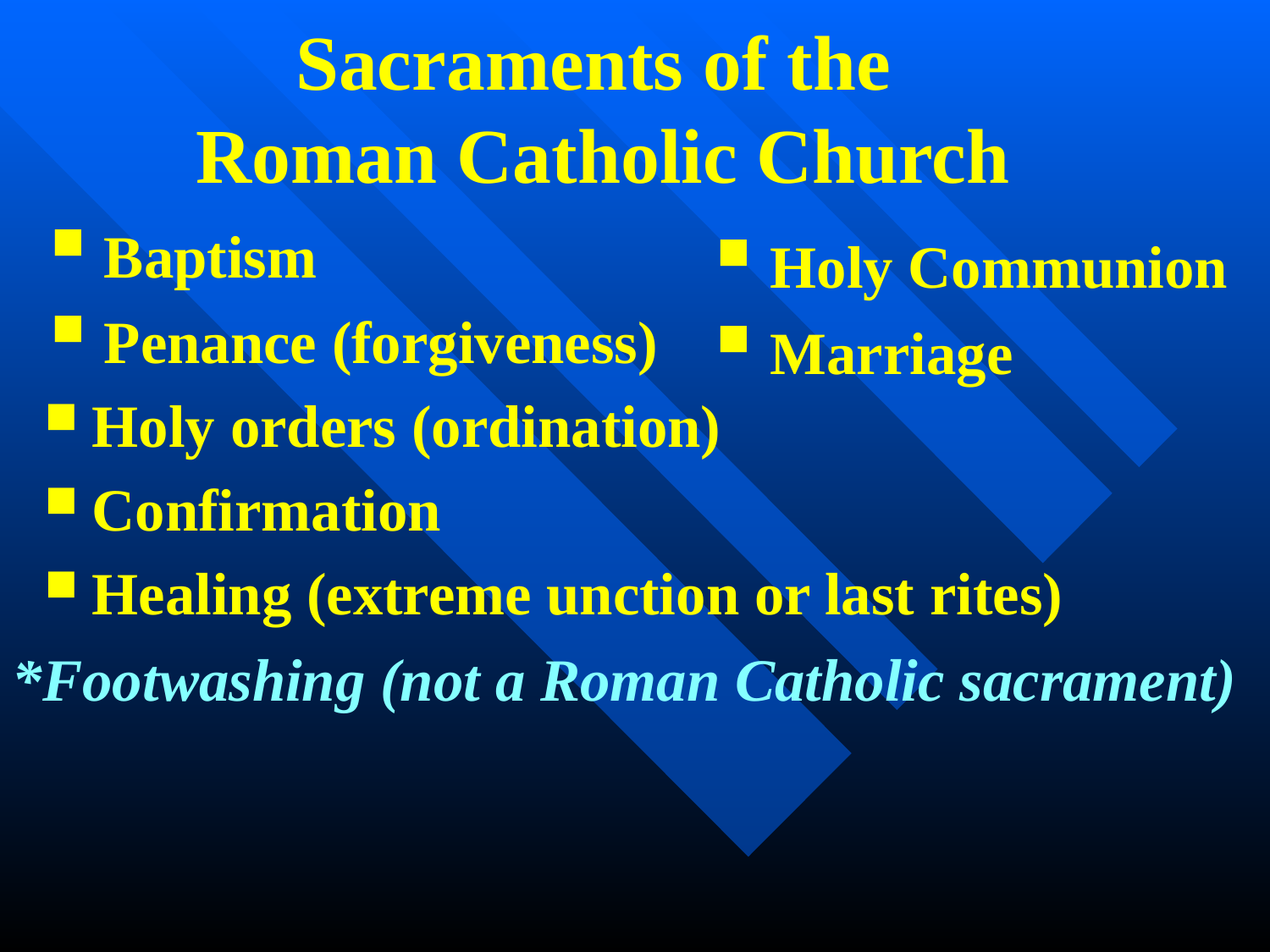

Sacraments of the
Roman Catholic Church
 Baptism
 Penance (forgiveness)
 Holy Communion
 Marriage
Holy orders (ordination)
Confirmation
Healing (extreme unction or last rites)
*Footwashing (not a Roman Catholic sacrament)